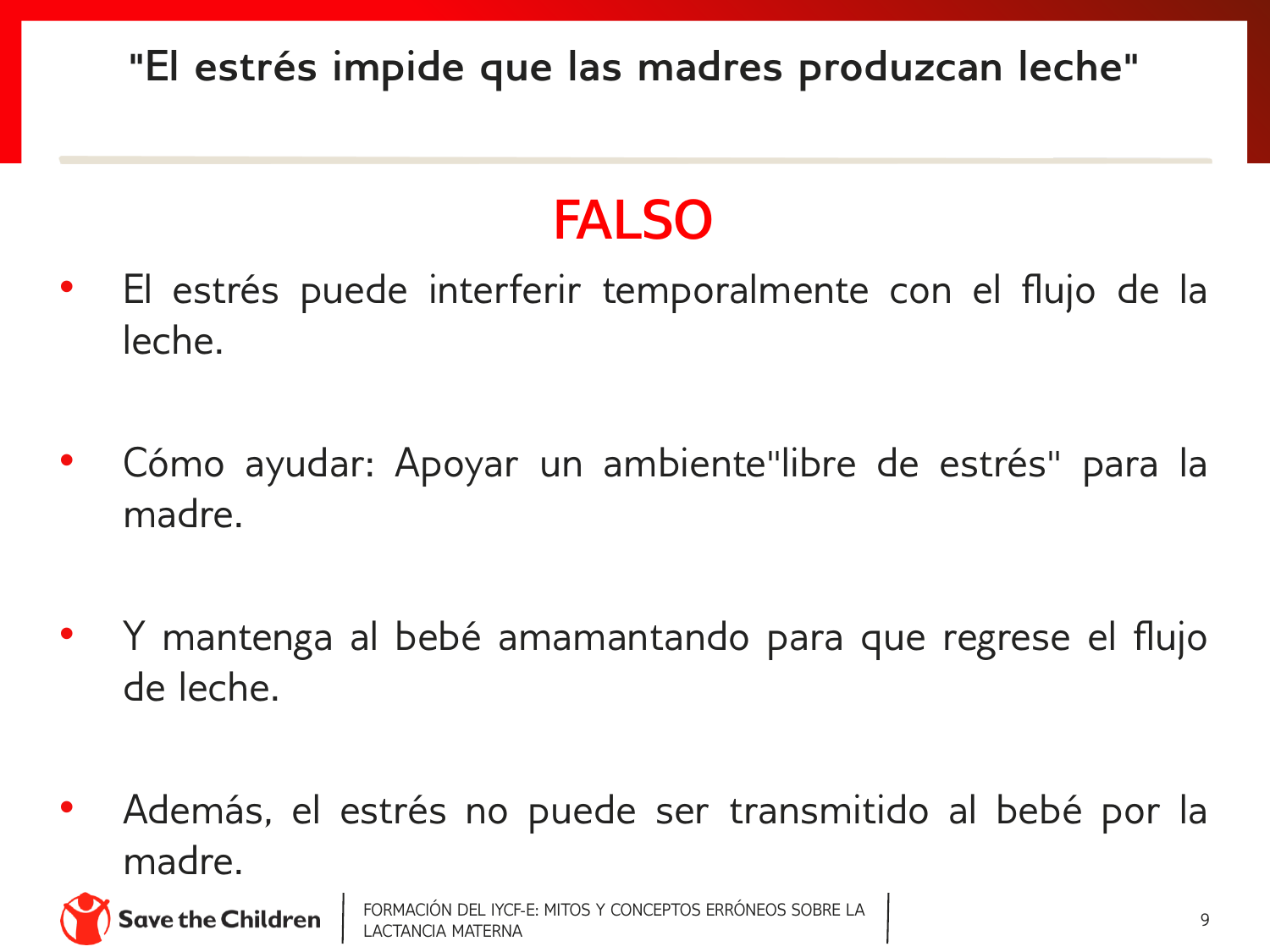

# "El estrés impide que las madres produzcan leche"
FALSO
El estrés puede interferir temporalmente con el flujo de la leche.

Cómo ayudar: Apoyar un ambiente"libre de estrés" para la madre.

Y mantenga al bebé amamantando para que regrese el flujo de leche.

Además, el estrés no puede ser transmitido al bebé por la madre.

FORMACIÓN DEL IYCF-E: MITOS Y CONCEPTOS ERRÓNEOS SOBRE LA LACTANCIA MATERNA
9